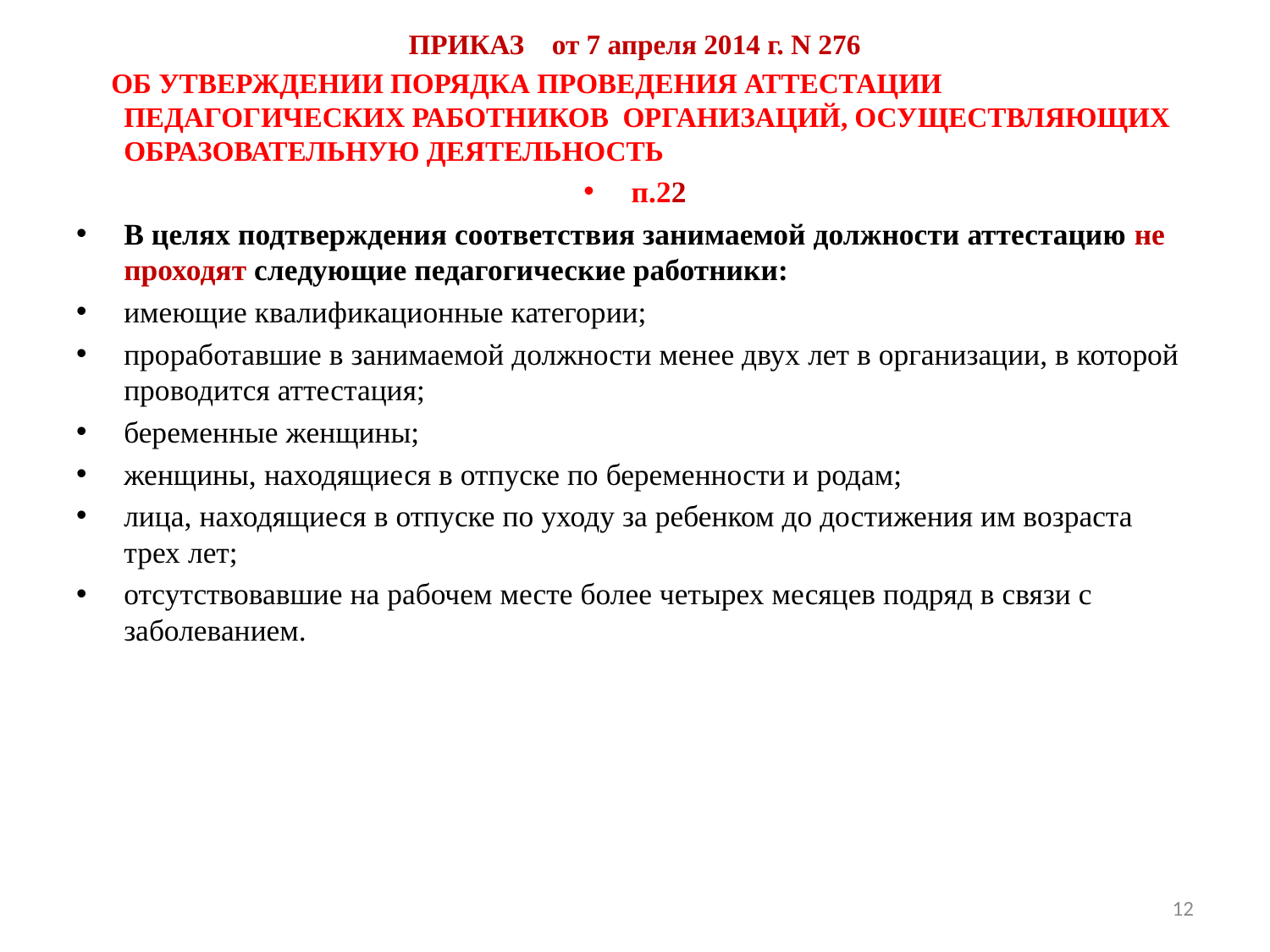

ПРИКАЗ    от 7 апреля 2014 г. N 276
     ОБ УТВЕРЖДЕНИИ ПОРЯДКА ПРОВЕДЕНИЯ АТТЕСТАЦИИ ПЕДАГОГИЧЕСКИХ РАБОТНИКОВ  ОРГАНИЗАЦИЙ, ОСУЩЕСТВЛЯЮЩИХ ОБРАЗОВАТЕЛЬНУЮ ДЕЯТЕЛЬНОСТЬ
п.22
В целях подтверждения соответствия занимаемой должности аттестацию не проходят следующие педагогические работники:
имеющие квалификационные категории;
проработавшие в занимаемой должности менее двух лет в организации, в которой проводится аттестация;
беременные женщины;
женщины, находящиеся в отпуске по беременности и родам;
лица, находящиеся в отпуске по уходу за ребенком до достижения им возраста трех лет;
отсутствовавшие на рабочем месте более четырех месяцев подряд в связи с заболеванием.
#

12